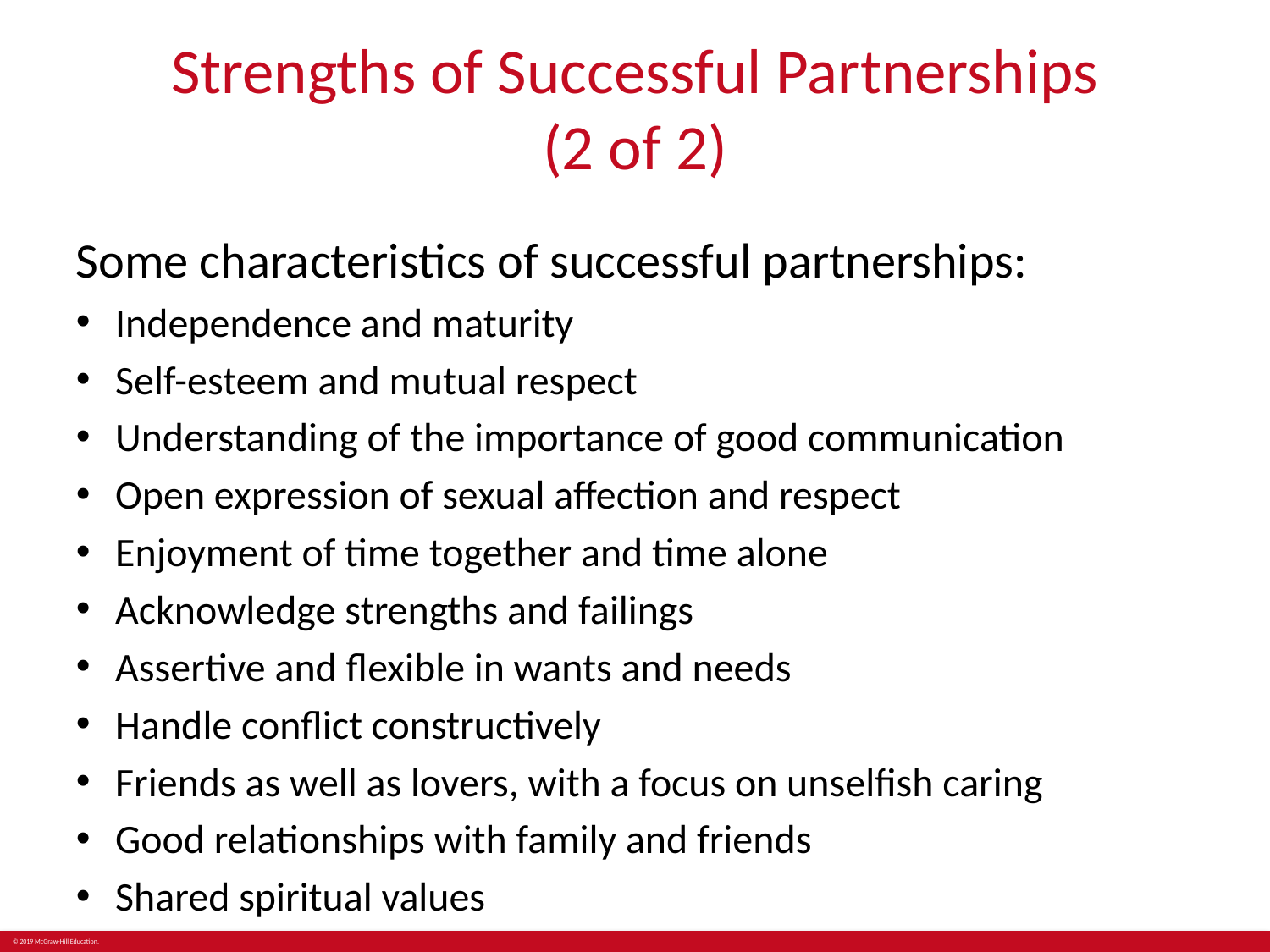

# Strengths of Successful Partnerships (2 of 2)
Some characteristics of successful partnerships:
Independence and maturity
Self-esteem and mutual respect
Understanding of the importance of good communication
Open expression of sexual affection and respect
Enjoyment of time together and time alone
Acknowledge strengths and failings
Assertive and flexible in wants and needs
Handle conflict constructively
Friends as well as lovers, with a focus on unselfish caring
Good relationships with family and friends
Shared spiritual values